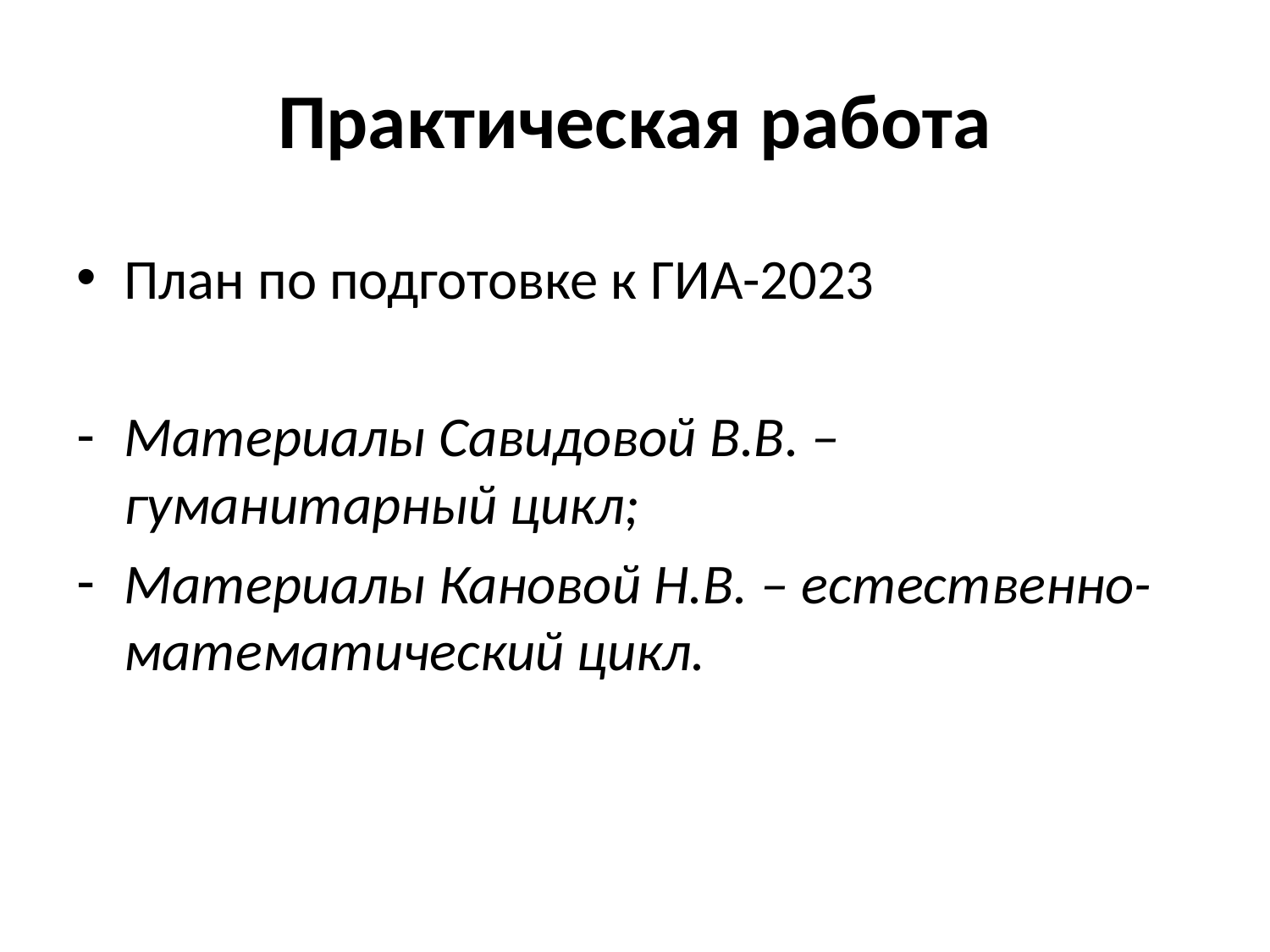

# Практическая работа
План по подготовке к ГИА-2023

Материалы Савидовой В.В. – гуманитарный цикл;
Материалы Кановой Н.В. – естественно-математический цикл.